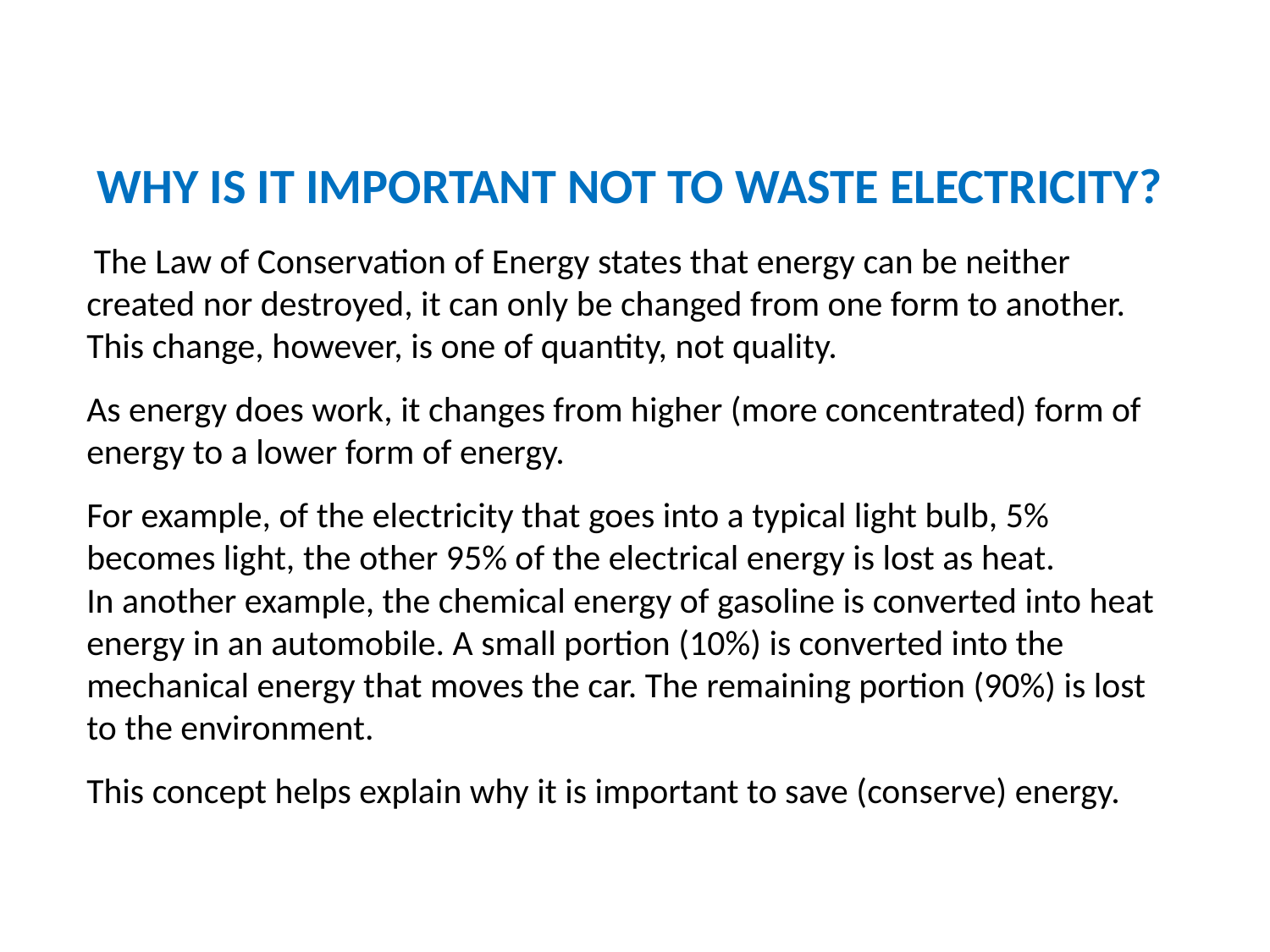

WHY IS IT IMPORTANT NOT TO WASTE ELECTRICITY?

 The Law of Conservation of Energy states that energy can be neither created nor destroyed, it can only be changed from one form to another.
This change, however, is one of quantity, not quality.

As energy does work, it changes from higher (more concentrated) form of energy to a lower form of energy.

For example, of the electricity that goes into a typical light bulb, 5% becomes light, the other 95% of the electrical energy is lost as heat.
In another example, the chemical energy of gasoline is converted into heat energy in an automobile. A small portion (10%) is converted into the mechanical energy that moves the car. The remaining portion (90%) is lost to the environment.

This concept helps explain why it is important to save (conserve) energy.